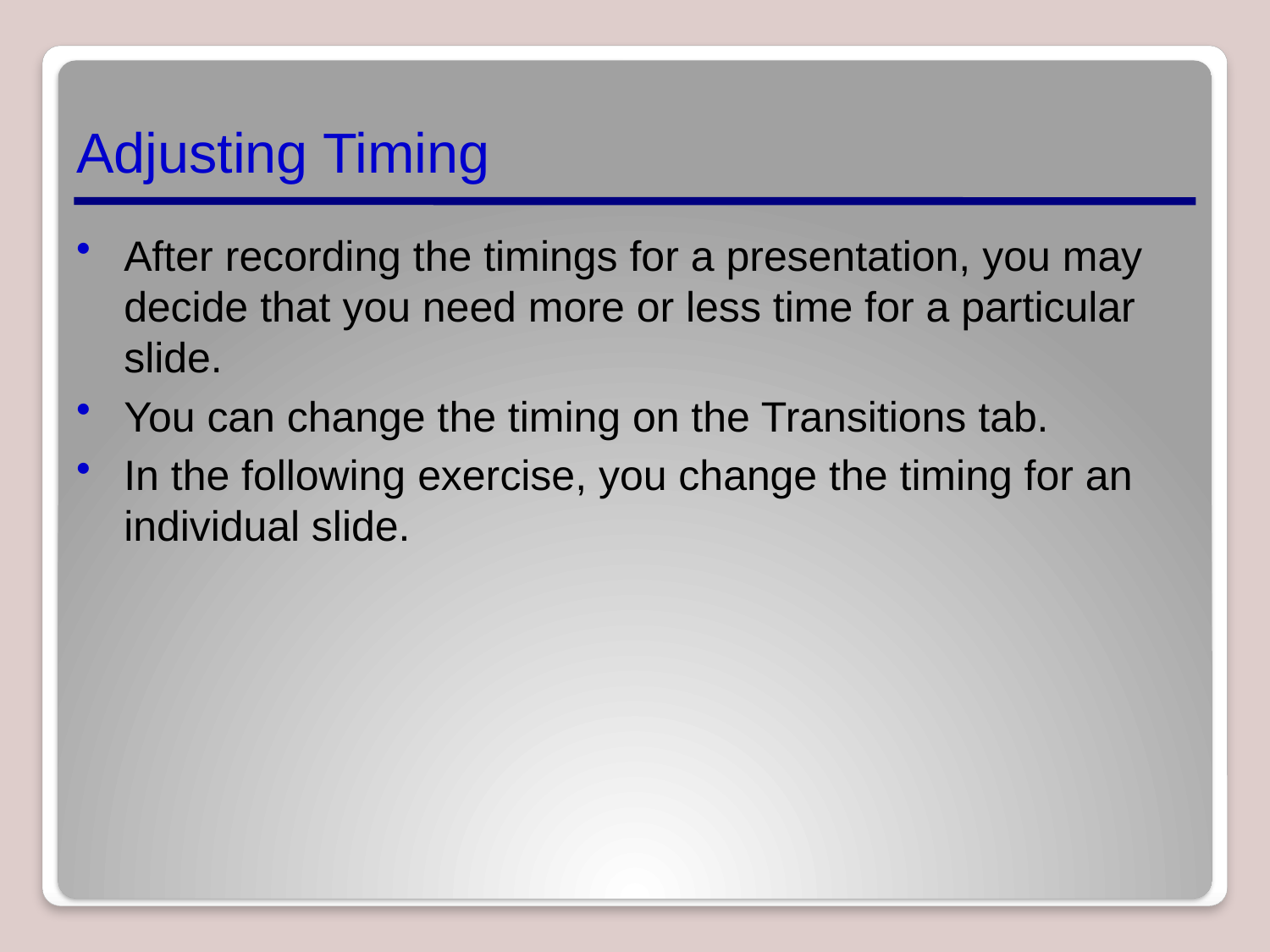

# Adjusting Timing
After recording the timings for a presentation, you may decide that you need more or less time for a particular slide.
You can change the timing on the Transitions tab.
In the following exercise, you change the timing for an individual slide.